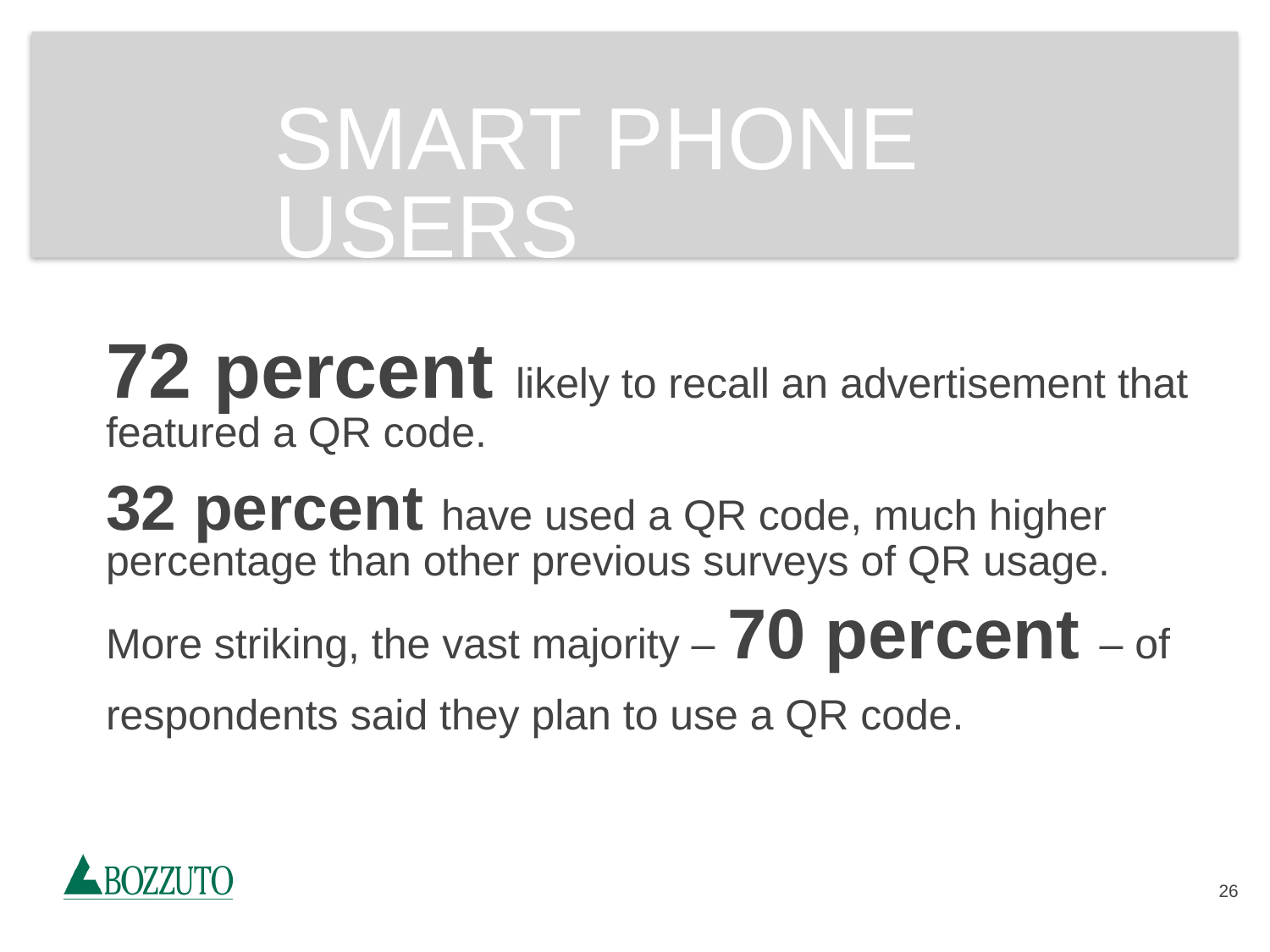

# SMART PHONE USERS
72 percent likely to recall an advertisement that
featured a QR code.

32 percent have used a QR code, much higher
percentage than other previous surveys of QR usage.

More striking, the vast majority – 70 percent – of
respondents said they plan to use a QR code.